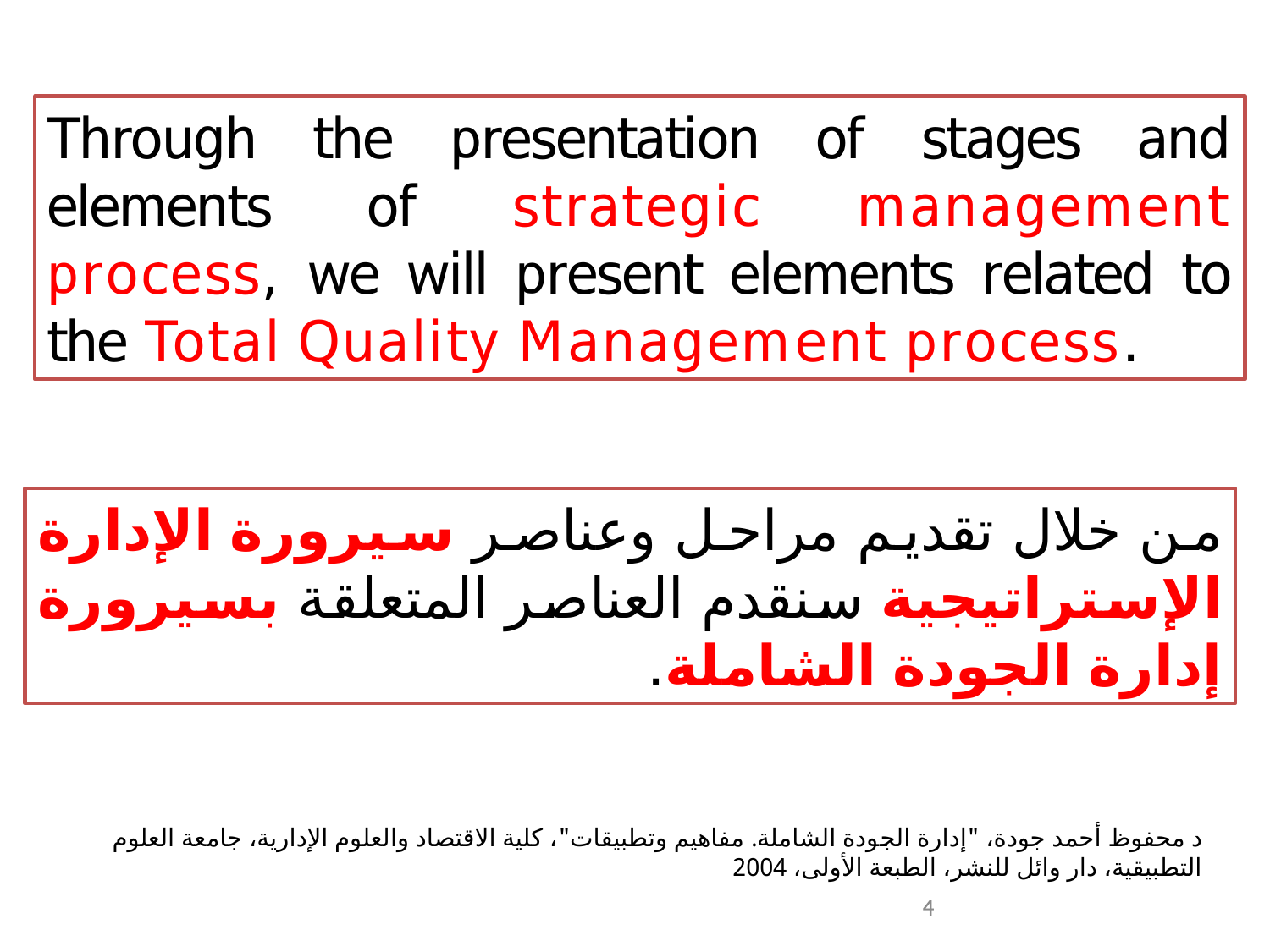

Through the presentation of stages and elements of strategic management process, we will present elements related to the Total Quality Management process.
من خلال تقديم مراحل وعناصر سيرورة الإدارة الإستراتيجية سنقدم العناصر المتعلقة بسيرورة إدارة الجودة الشاملة.
د محفوظ أحمد جودة، "إدارة الجودة الشاملة. مفاهيم وتطبيقات"، كلية الاقتصاد والعلوم الإدارية، جامعة العلوم التطبيقية، دار وائل للنشر، الطبعة الأولى، 2004
4